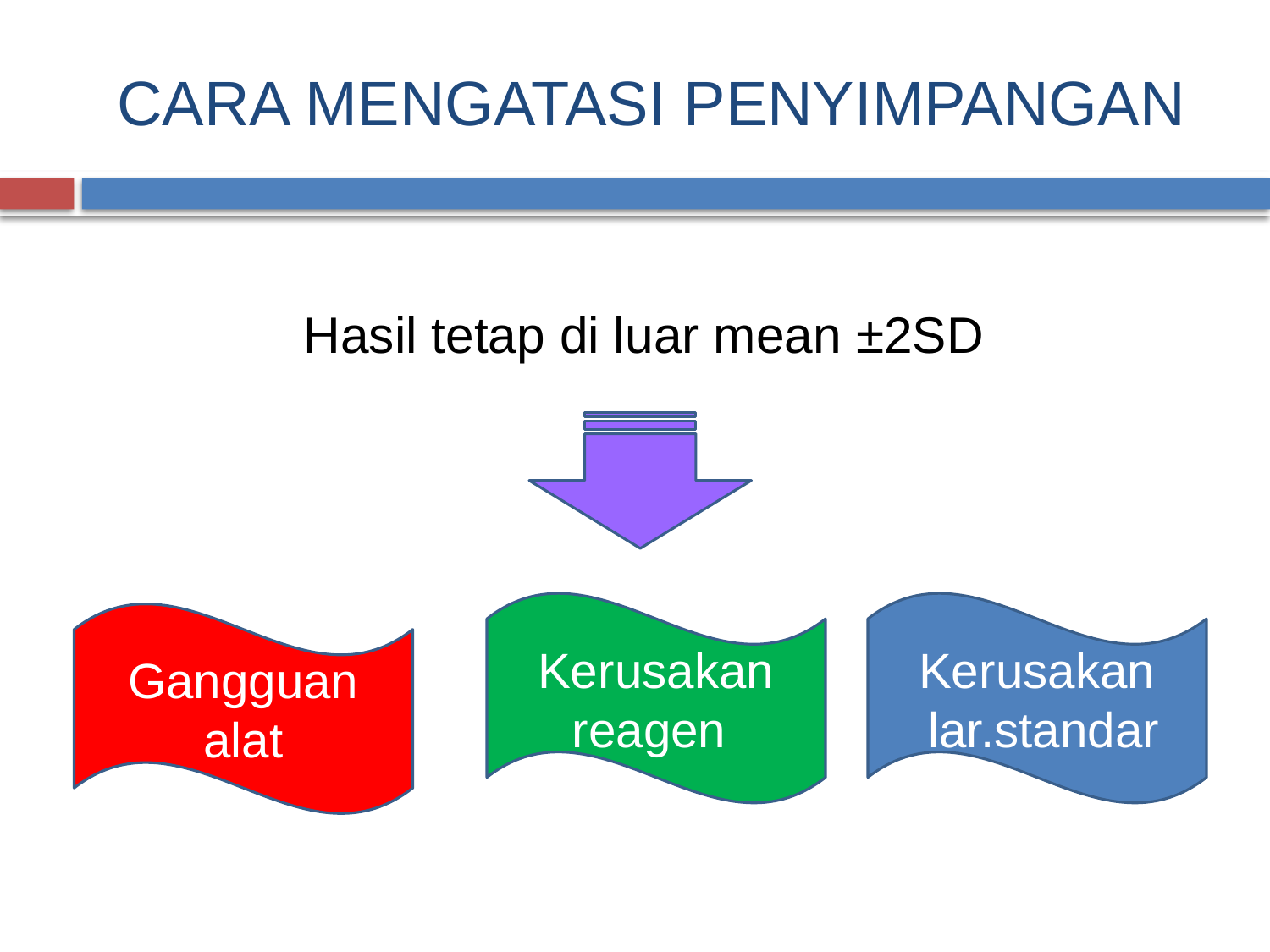

# CARA MENGATASI PENYIMPANGAN

Hasil tetap di luar mean ±2SD

Kerusakan reagen
Kerusakan
 lar.standar
Gangguan
alat